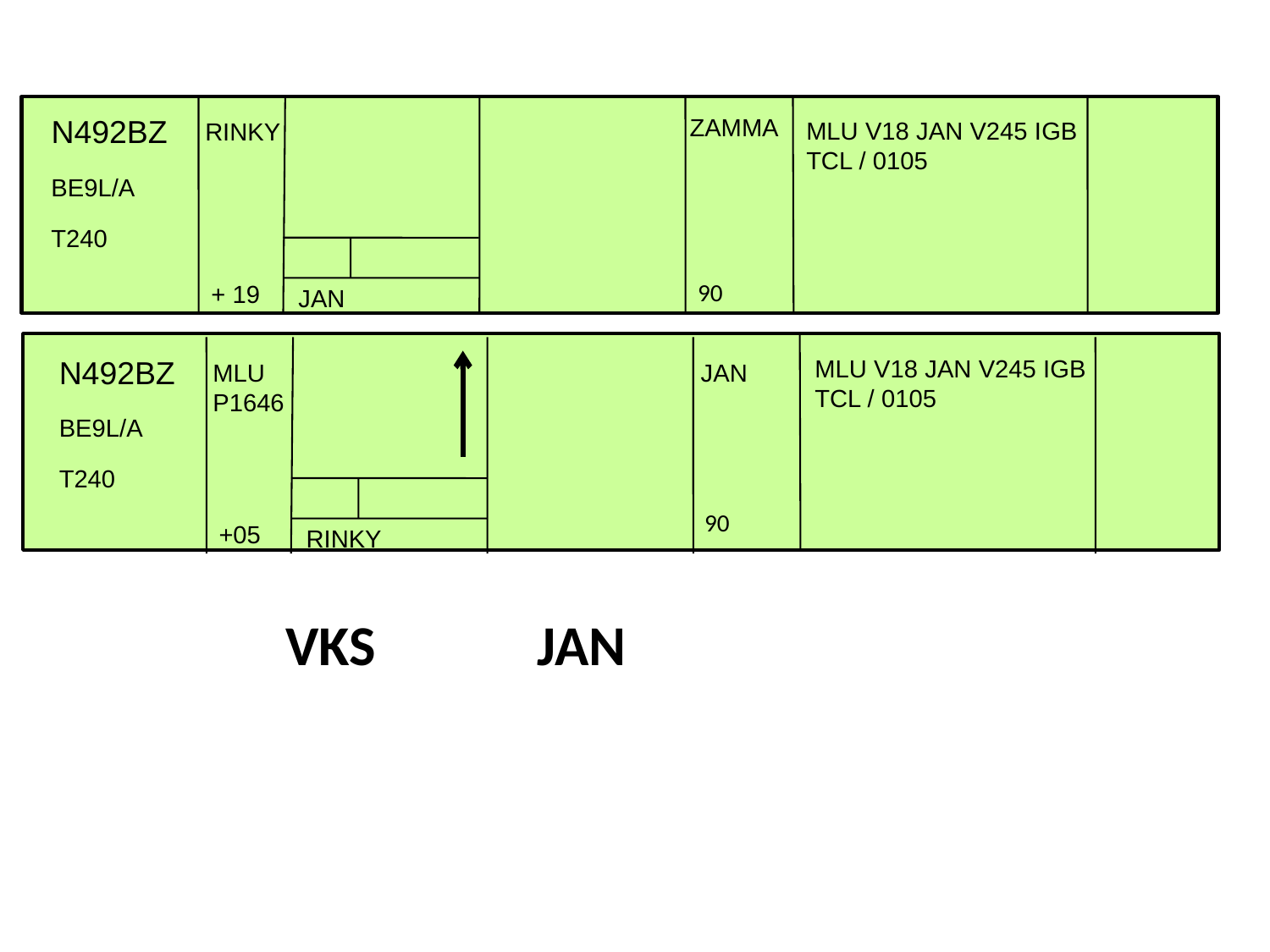

N492BZ
ZAMMA

MLU V18 JAN V245 IGB TCL / 0105
RINKY

BE9L/A

T240

90
+ 19
JAN

N492BZ
MLU V18 JAN V245 IGB TCL / 0105
MLU
P1646

  JAN

BE9L/A

T240

90
+05
RINKY

VKS
JAN